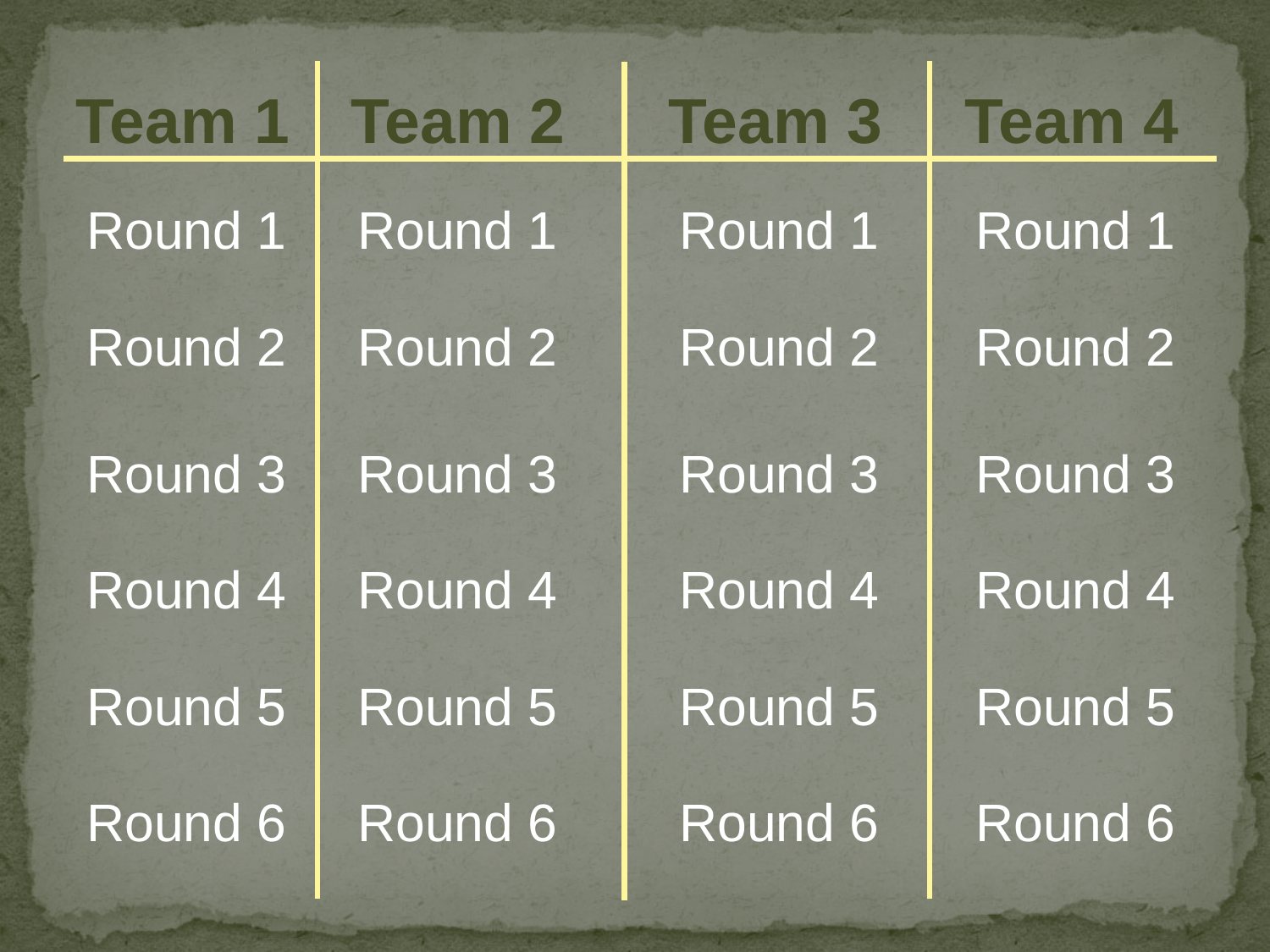

Team 1
Team 2
Team 3
Team 4
Round 1
Round 1
Round 1
Round 1
Round 2
Round 2
Round 2
Round 2
Round 3
Round 3
Round 3
Round 3
Round 4
Round 4
Round 4
Round 4
Round 5
Round 5
Round 5
Round 5
Round 6
Round 6
Round 6
Round 6